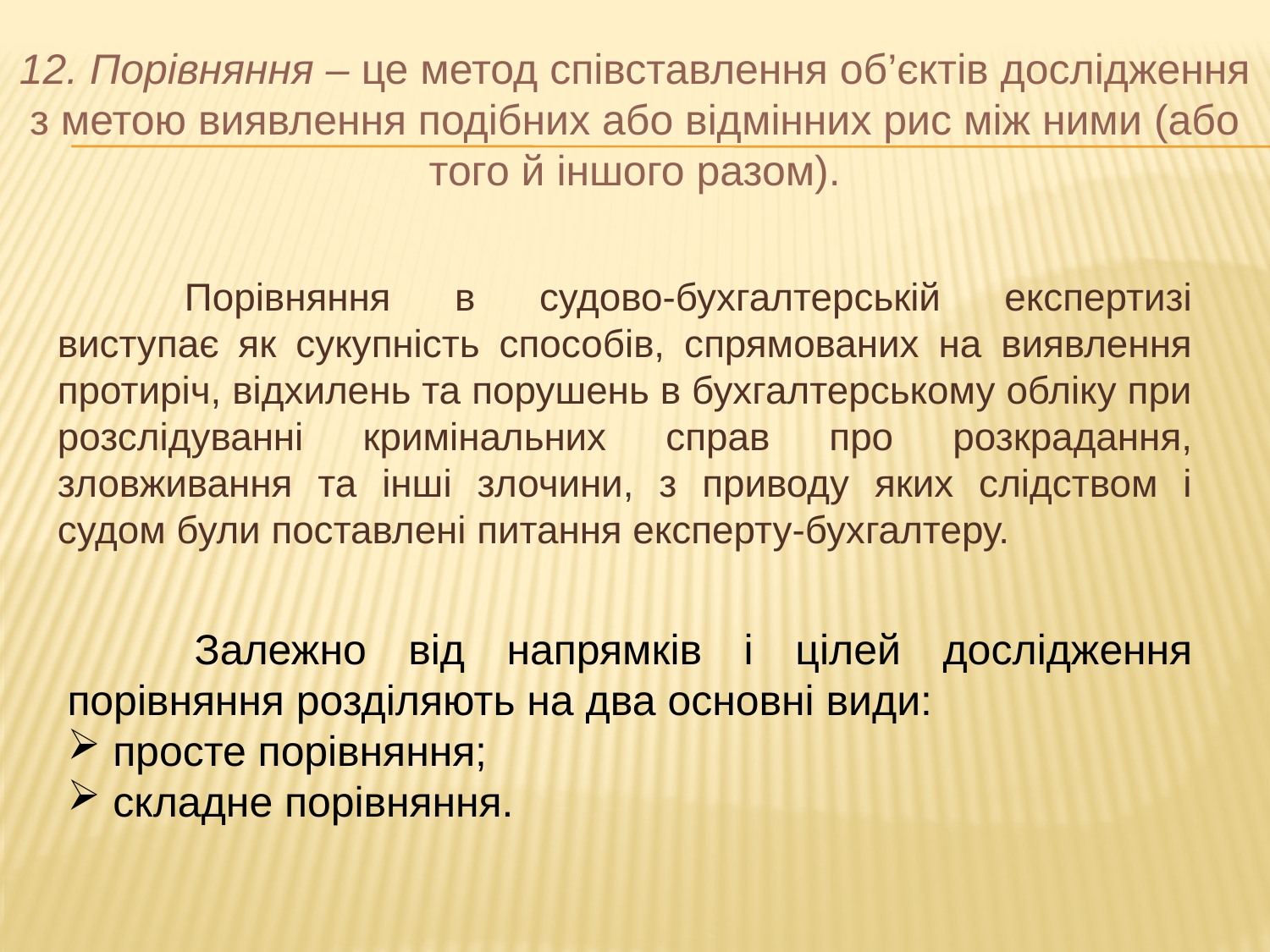

12. Порівняння – це метод співставлення об’єктів дослідження з метою виявлення подібних або відмінних рис між ними (або того й іншого разом).
	Порівняння в судово-бухгалтерській експертизі виступає як сукупність способів, спрямованих на виявлення протиріч, відхилень та порушень в бухгалтерському обліку при розслідуванні кримінальних справ про розкрадання, зловживання та інші злочини, з приводу яких слідством і судом були поставлені питання експерту-бухгалтеру.
	Залежно від напрямків і цілей дослідження порівняння розділяють на два основні види:
 просте порівняння;
 складне порівняння.